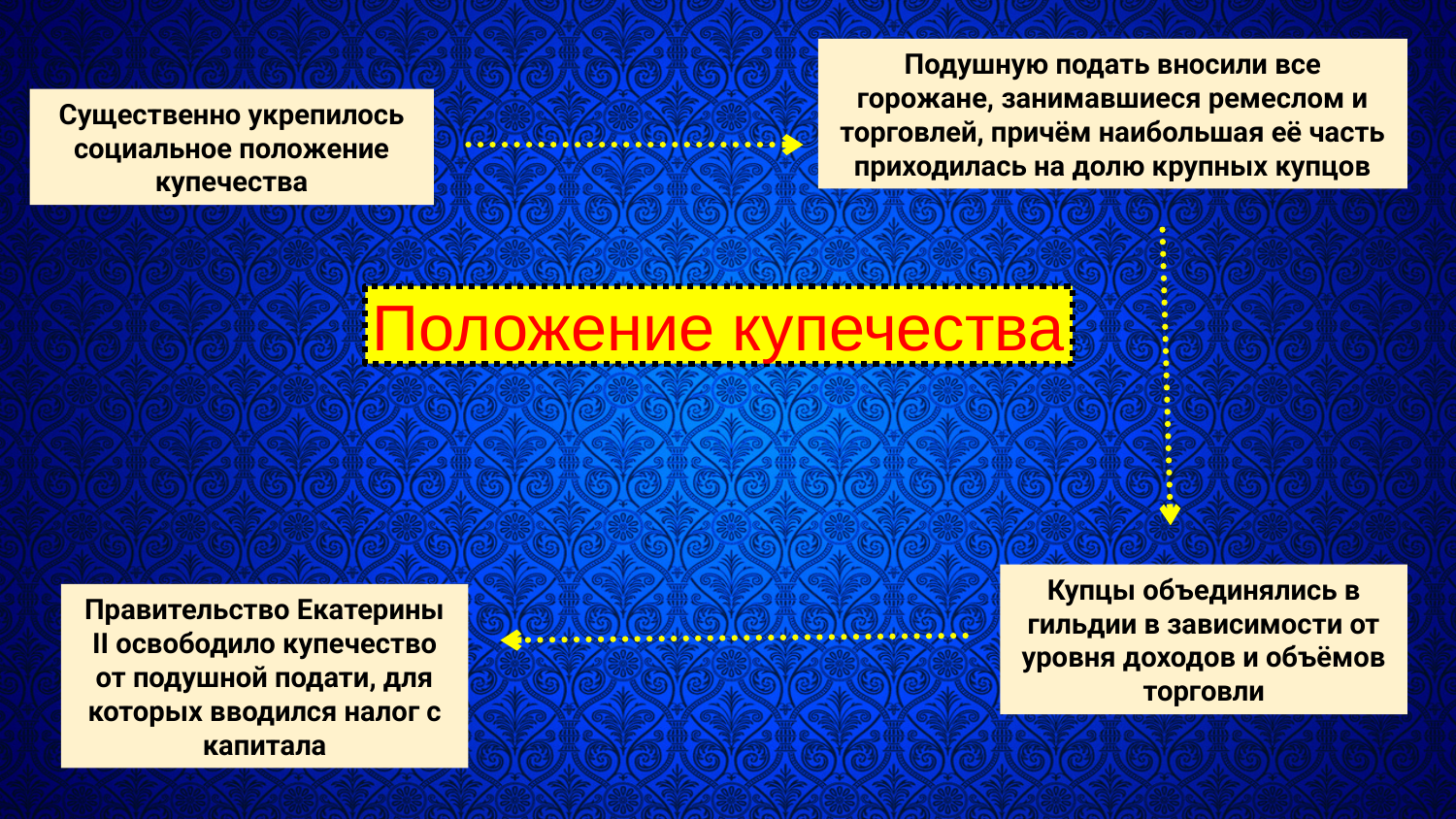

Подушную подать вносили все горожане, занимавшиеся ремеслом и торговлей, причём наибольшая её часть приходилась на долю крупных купцов
Существенно укрепилось социальное положение купечества
Положение купечества
Купцы объ­единялись в гильдии в зависимости от уров­ня доходов и объёмов торговли
Правительство Екатерины II освободило купе­чество от подушной подати, для которых вводился налог с капитала